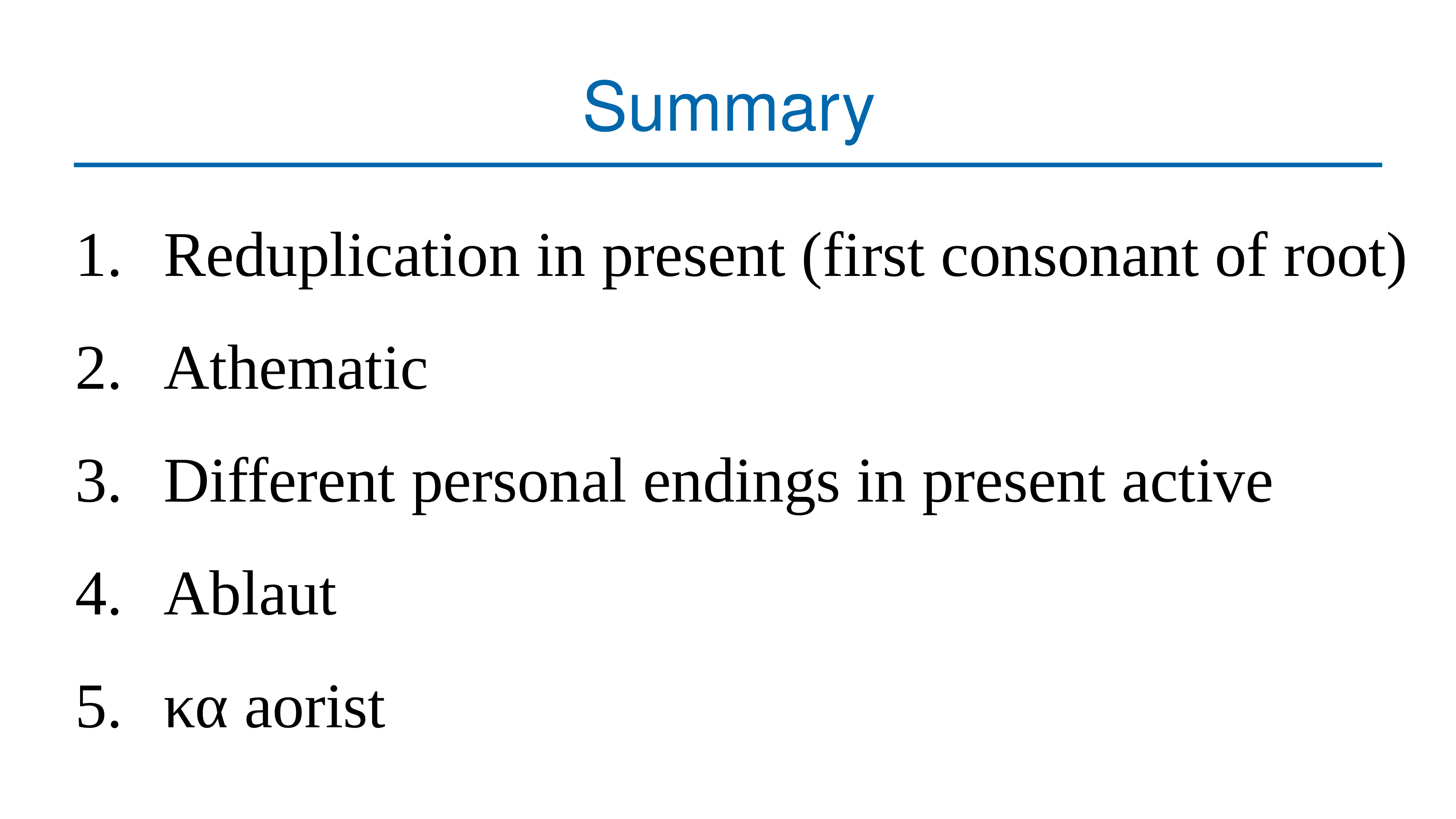

# Summary
Reduplication in present (first consonant of root)
Athematic
Different personal endings in present active
Ablaut
κα aorist